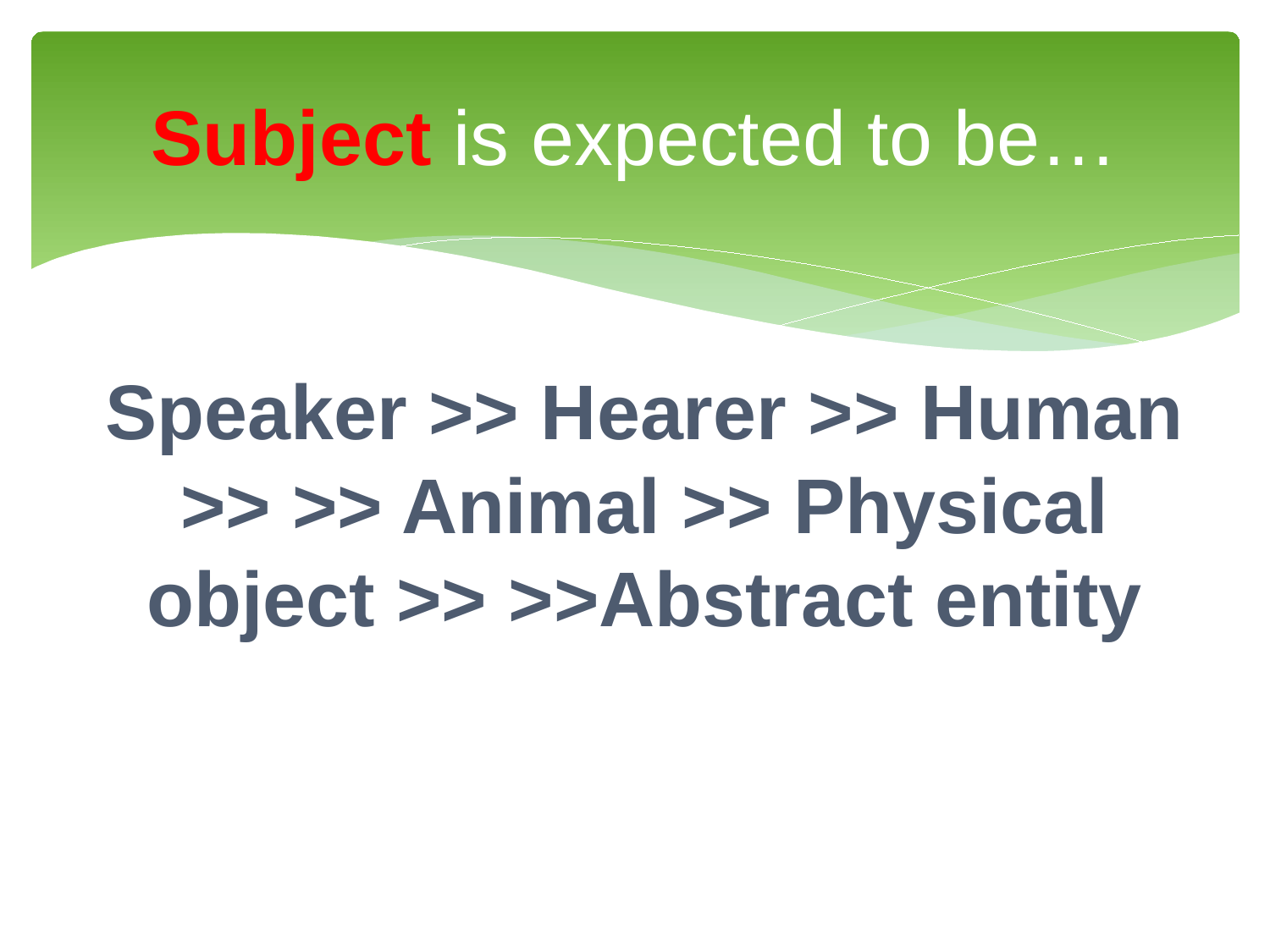

# Subject is expected to be…
Speaker >> Hearer >> Human >> >> Animal >> Physical object >> >>Abstract entity